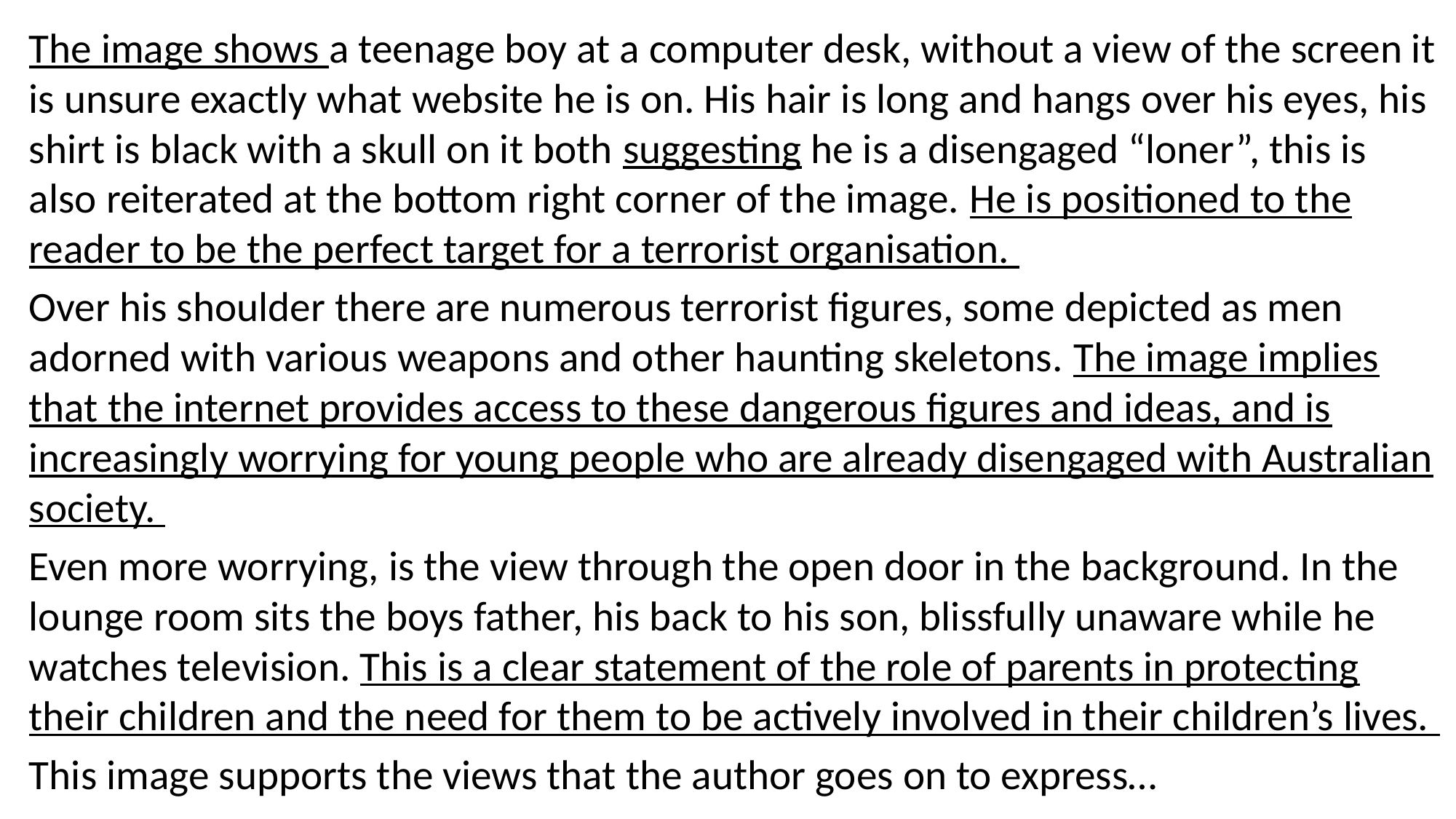

The image shows a teenage boy at a computer desk, without a view of the screen it is unsure exactly what website he is on. His hair is long and hangs over his eyes, his shirt is black with a skull on it both suggesting he is a disengaged “loner”, this is also reiterated at the bottom right corner of the image. He is positioned to the reader to be the perfect target for a terrorist organisation.
Over his shoulder there are numerous terrorist figures, some depicted as men adorned with various weapons and other haunting skeletons. The image implies that the internet provides access to these dangerous figures and ideas, and is increasingly worrying for young people who are already disengaged with Australian society.
Even more worrying, is the view through the open door in the background. In the lounge room sits the boys father, his back to his son, blissfully unaware while he watches television. This is a clear statement of the role of parents in protecting their children and the need for them to be actively involved in their children’s lives.
This image supports the views that the author goes on to express…